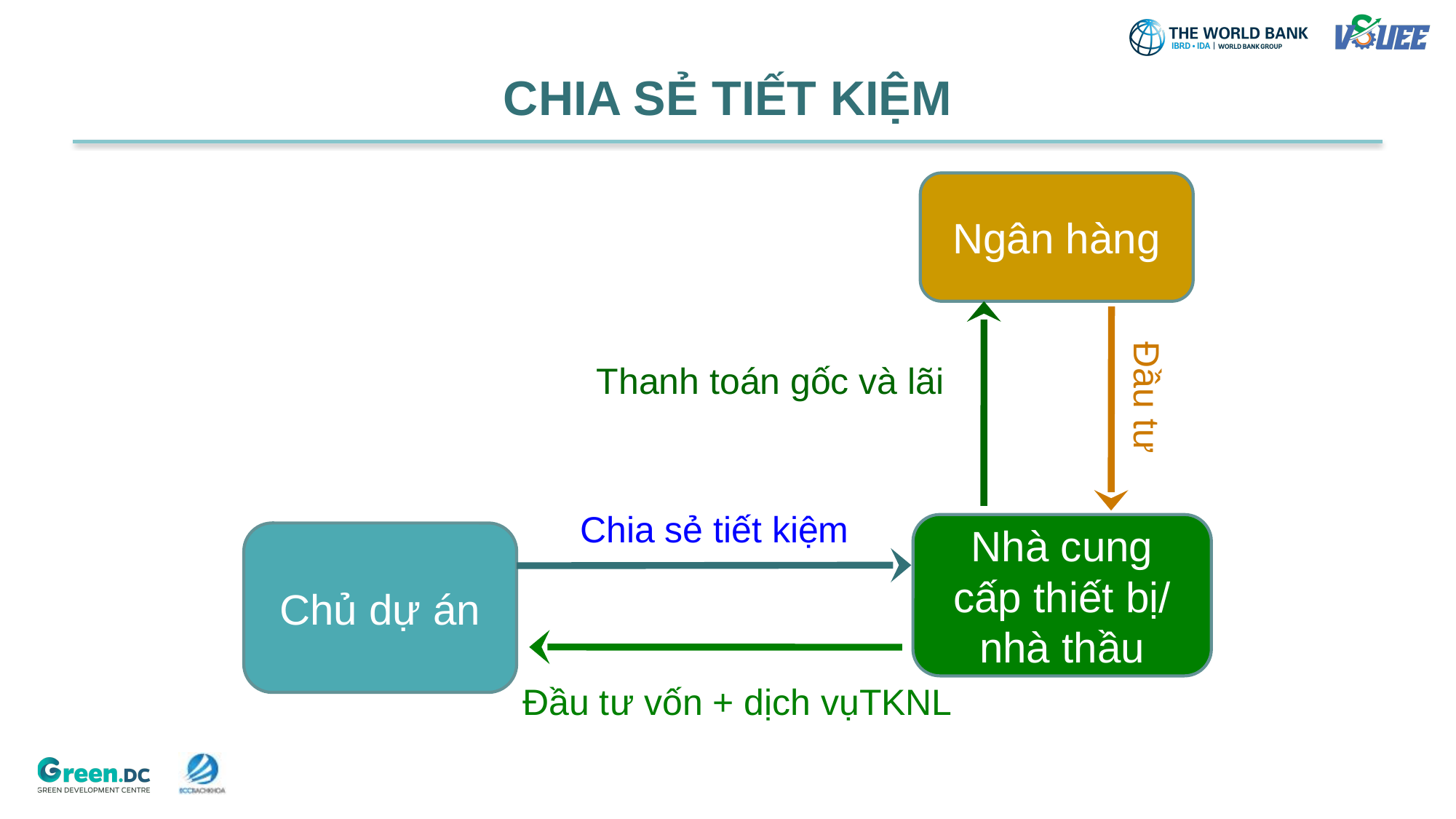

# CHIA SẺ TIẾT KIỆM
Ngân hàng
Thanh toán gốc và lãi
Đầu tư
Chia sẻ tiết kiệm
Nhà cung cấp thiết bị/ nhà thầu
Chủ dự án
Đầu tư vốn + dịch vụTKNL